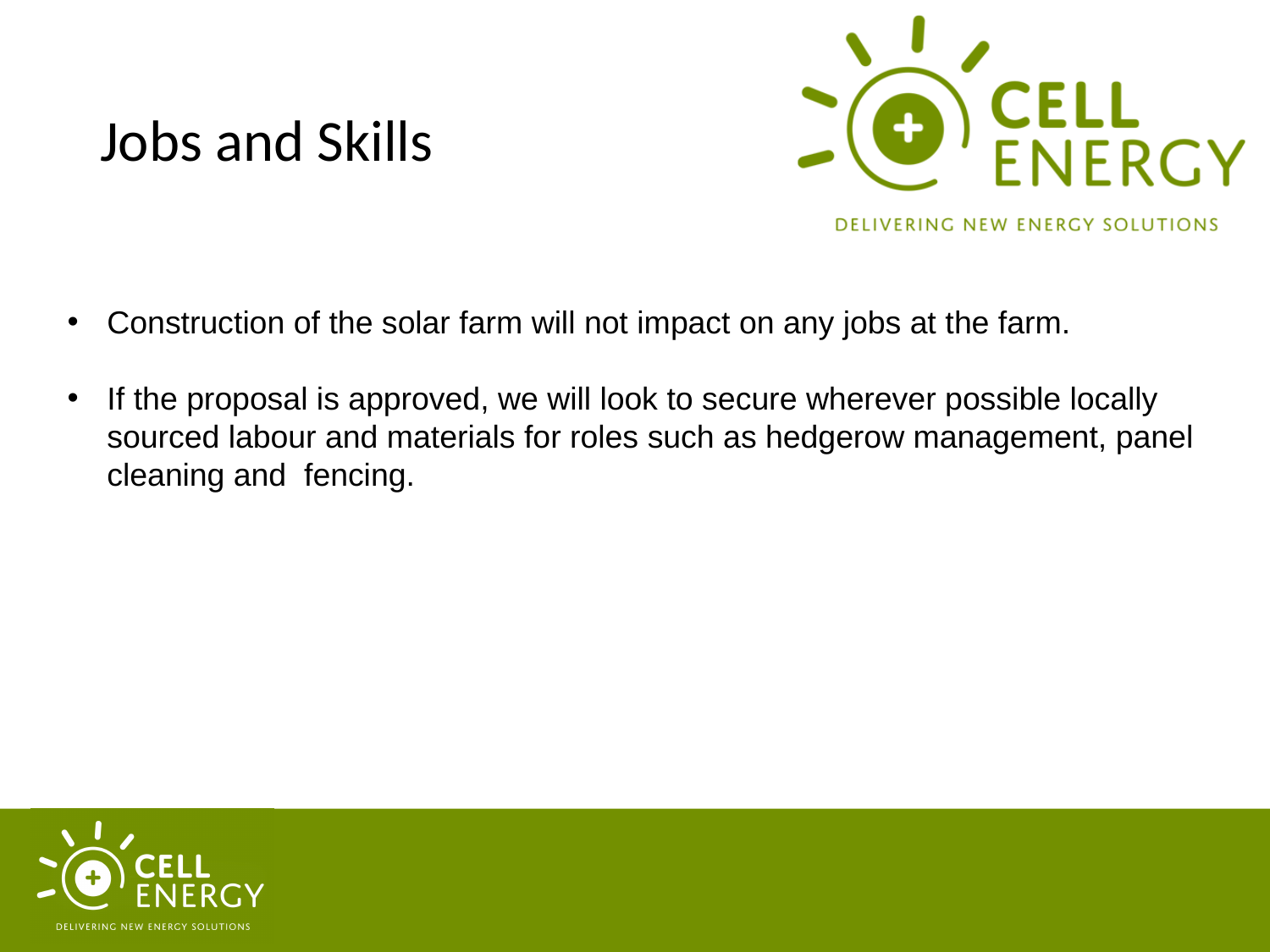

# Jobs and Skills
Construction of the solar farm will not impact on any jobs at the farm.

If the proposal is approved, we will look to secure wherever possible locally sourced labour and materials for roles such as hedgerow management, panel cleaning and  fencing.